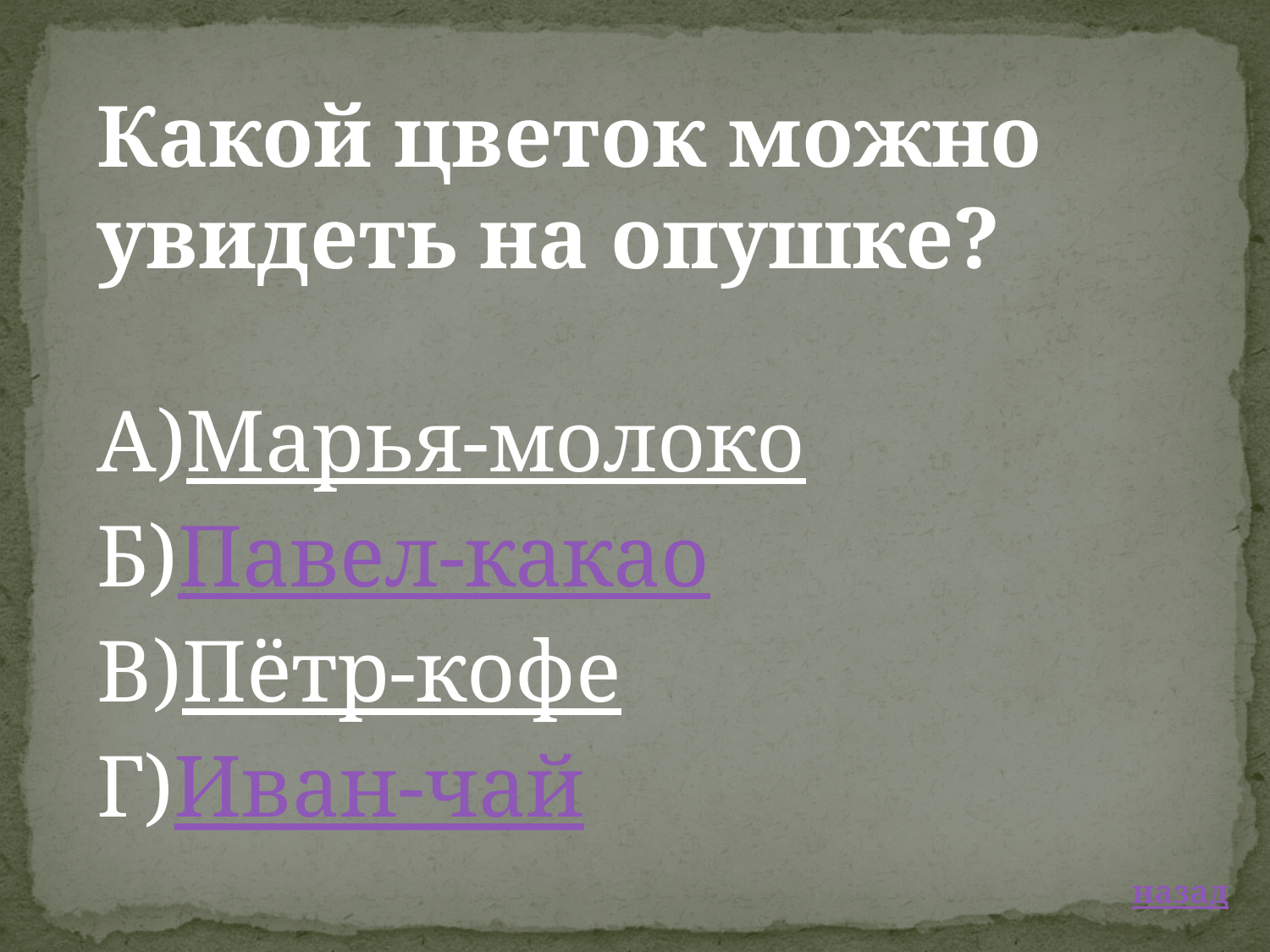

Какой цветок можно увидеть на опушке?

А)Марья-молоко
Б)Павел-какао
В)Пётр-кофе
Г)Иван-чай
 назад